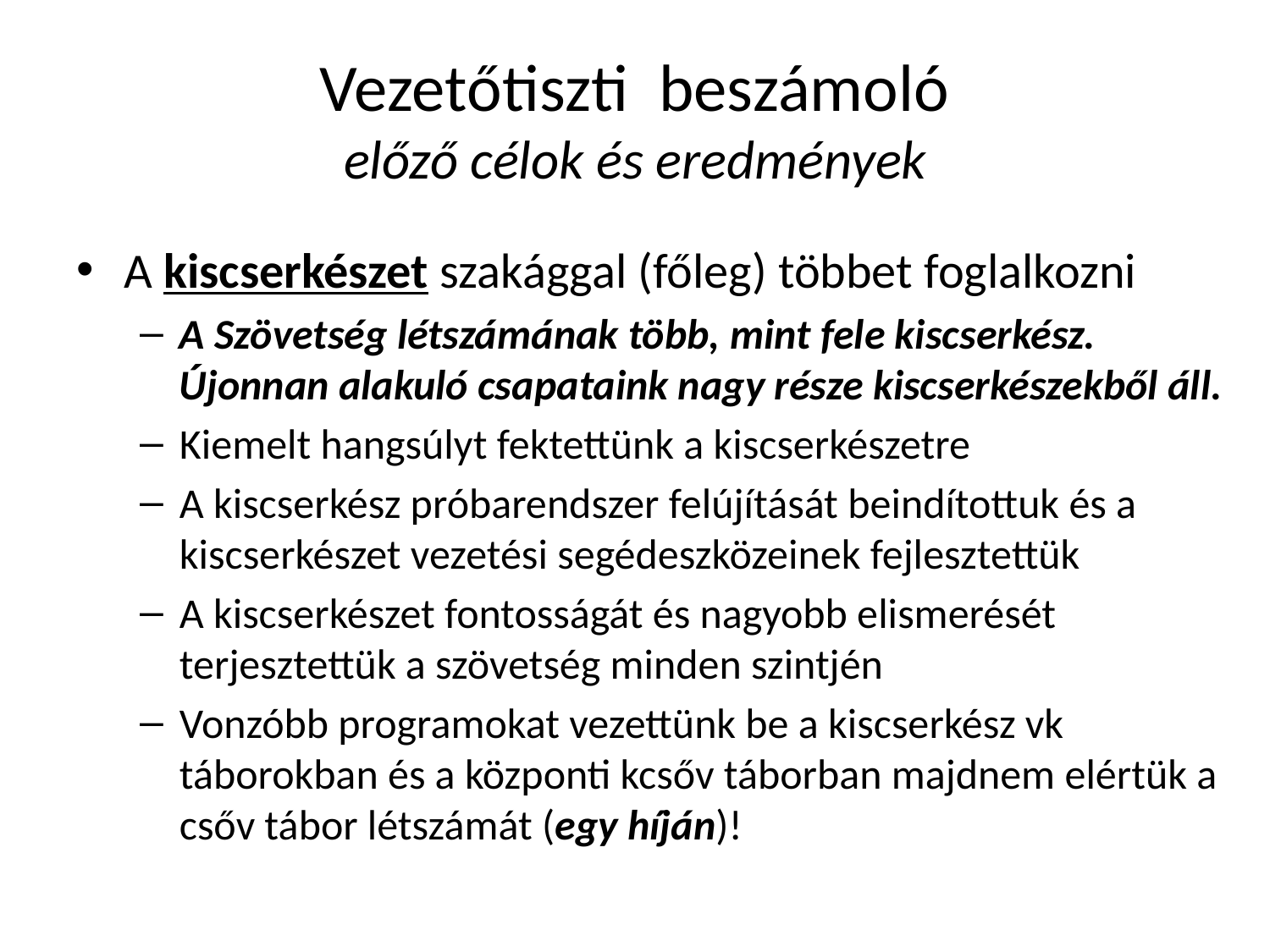

# Vezetőtiszti  beszámoló előző célok és eredmények
A kiscserkészet szakággal (főleg) többet foglalkozni
A Szövetség létszámának több, mint fele kiscserkész. Újonnan alakuló csapataink nagy része kiscserkészekből áll.
Kiemelt hangsúlyt fektettünk a kiscserkészetre
A kiscserkész próbarendszer felújítását beindítottuk és a kiscserkészet vezetési segédeszközeinek fejlesztettük
A kiscserkészet fontosságát és nagyobb elismerését terjesztettük a szövetség minden szintjén
Vonzóbb programokat vezettünk be a kiscserkész vk táborokban és a központi kcsőv táborban majdnem elértük a csőv tábor létszámát (egy híján)!